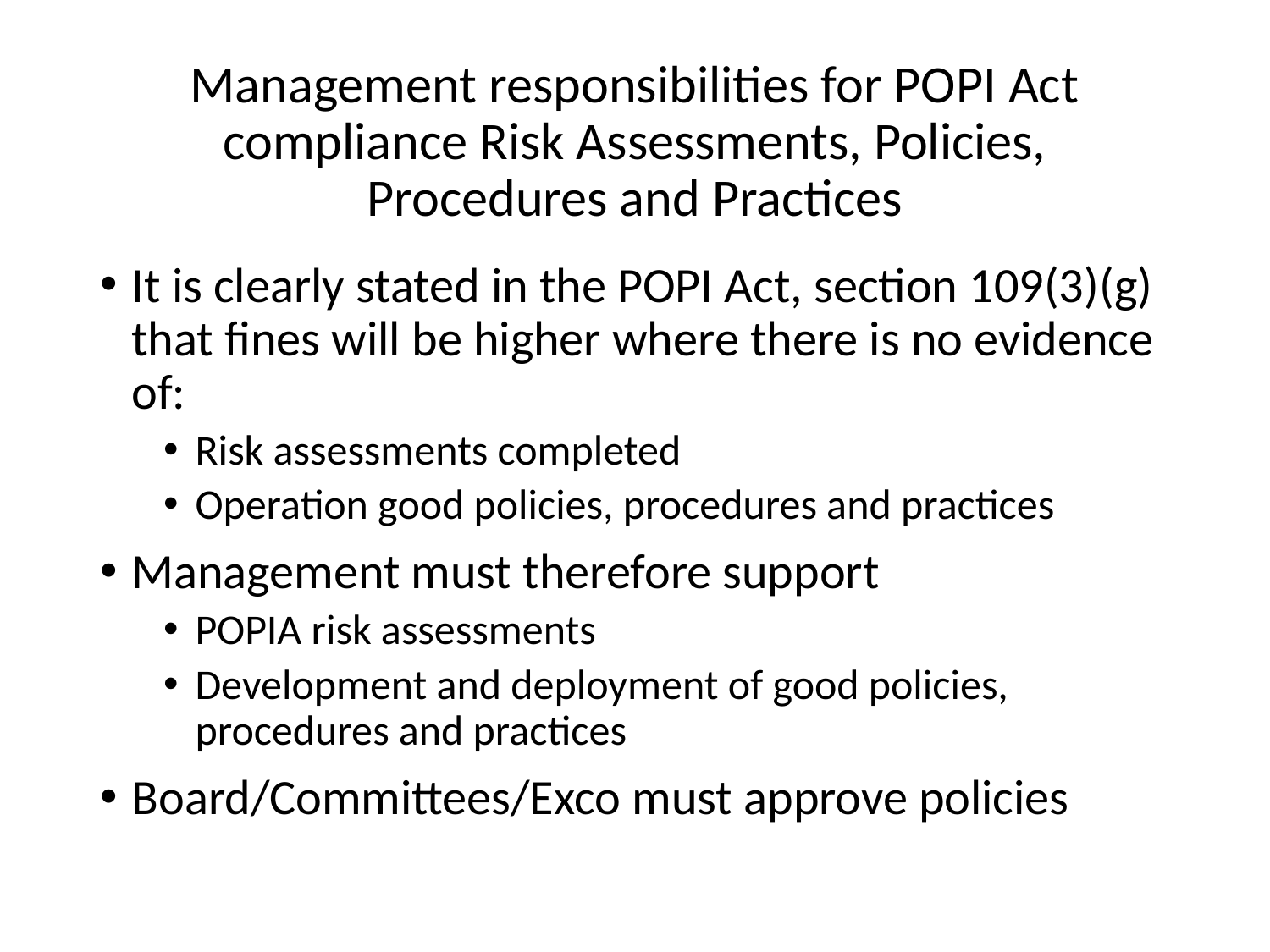

# Management responsibilities for POPI Act compliance Risk Assessments, Policies, Procedures and Practices
It is clearly stated in the POPI Act, section 109(3)(g) that fines will be higher where there is no evidence of:
Risk assessments completed
Operation good policies, procedures and practices
Management must therefore support
POPIA risk assessments
Development and deployment of good policies, procedures and practices
Board/Committees/Exco must approve policies